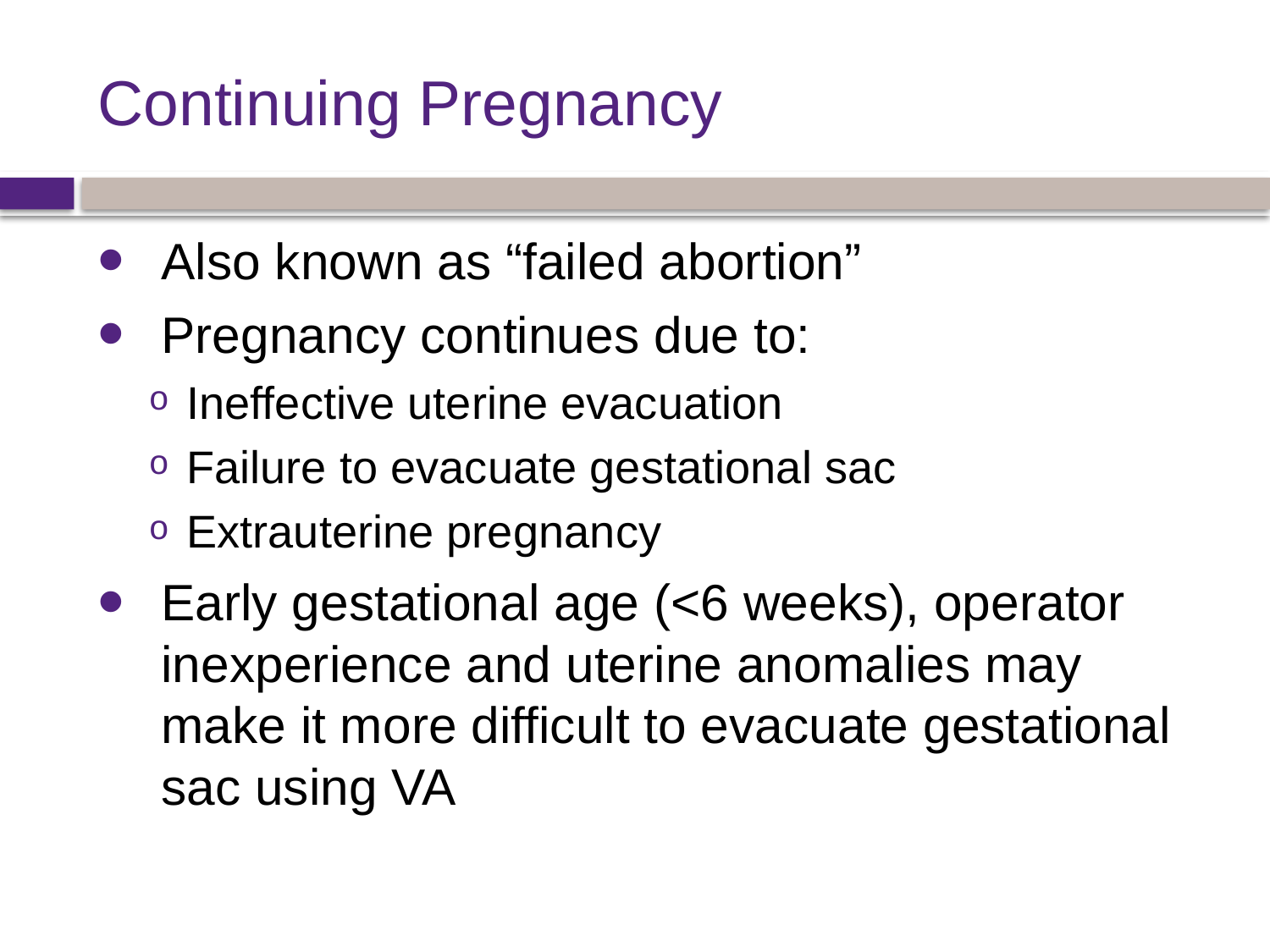

# Continuing Pregnancy
Also known as “failed abortion”
Pregnancy continues due to:
Ineffective uterine evacuation
Failure to evacuate gestational sac
Extrauterine pregnancy
Early gestational age (<6 weeks), operator inexperience and uterine anomalies may make it more difficult to evacuate gestational sac using VA